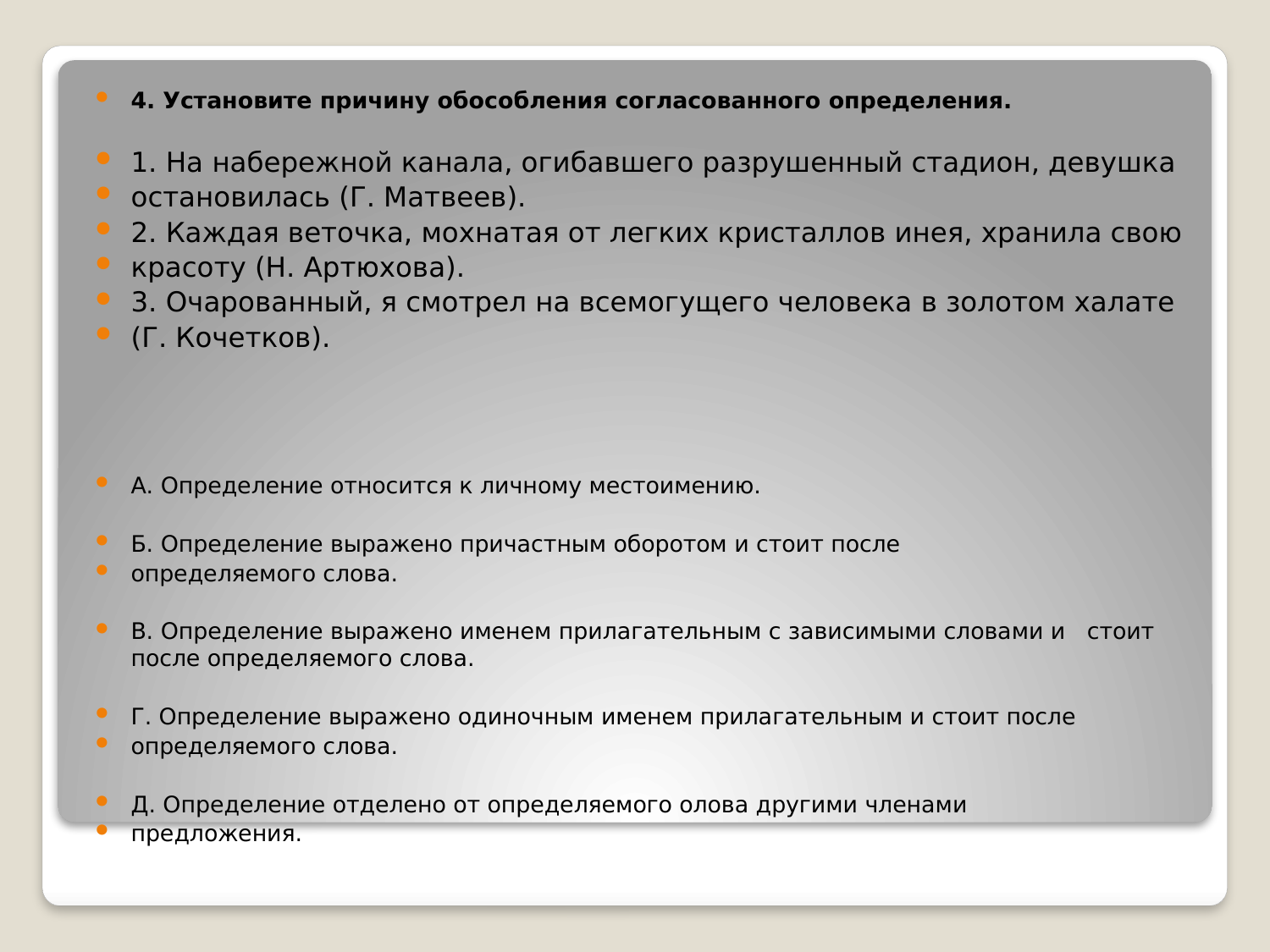

4. Установите причину обособления согласованного определения.

1. На набережной канала, огибавшего разрушенный стадион, девушка
остановилась (Г. Матвеев).
2. Каждая веточка, мохнатая от легких кристаллов инея, хранила свою
красоту (Н. Артюхова).
3. Очарованный, я смотрел на всемогущего человека в золотом халате
(Г. Кочетков).

А. Определение относится к личному местоимению.

Б. Определение выражено причастным оборотом и стоит после
определяемого слова.

В. Определение выражено именем прилагательным с зависимыми словами и   стоит после определяемого слова.

Г. Определение выражено одиночным именем прилагательным и стоит после
определяемого слова.

Д. Определение отделено от определяемого олова другими членами
предложения.